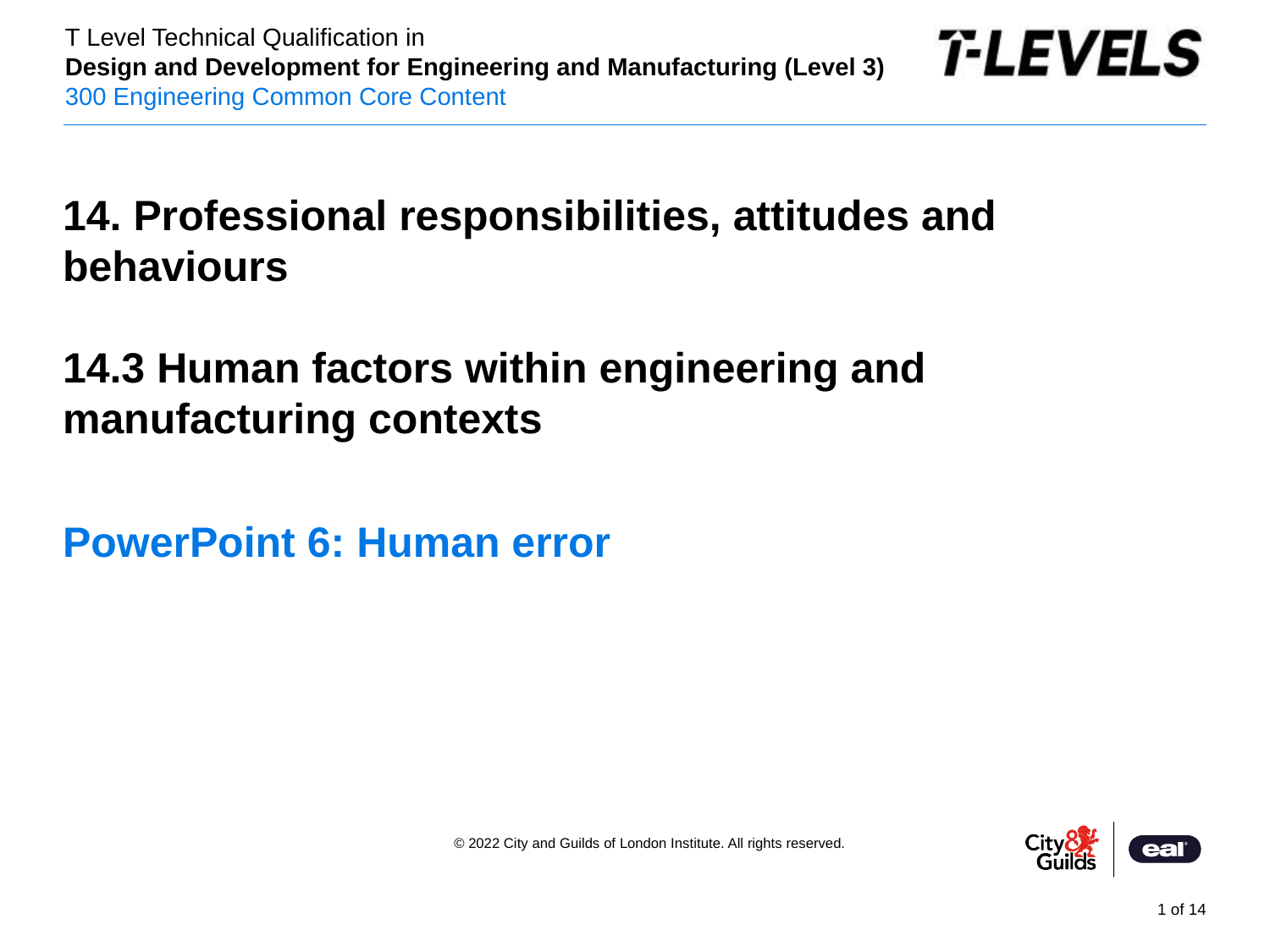

14. Professional responsibilities, attitudes and behaviours

14.3 Human factors within engineering and manufacturing contexts
PowerPoint 6: Human error